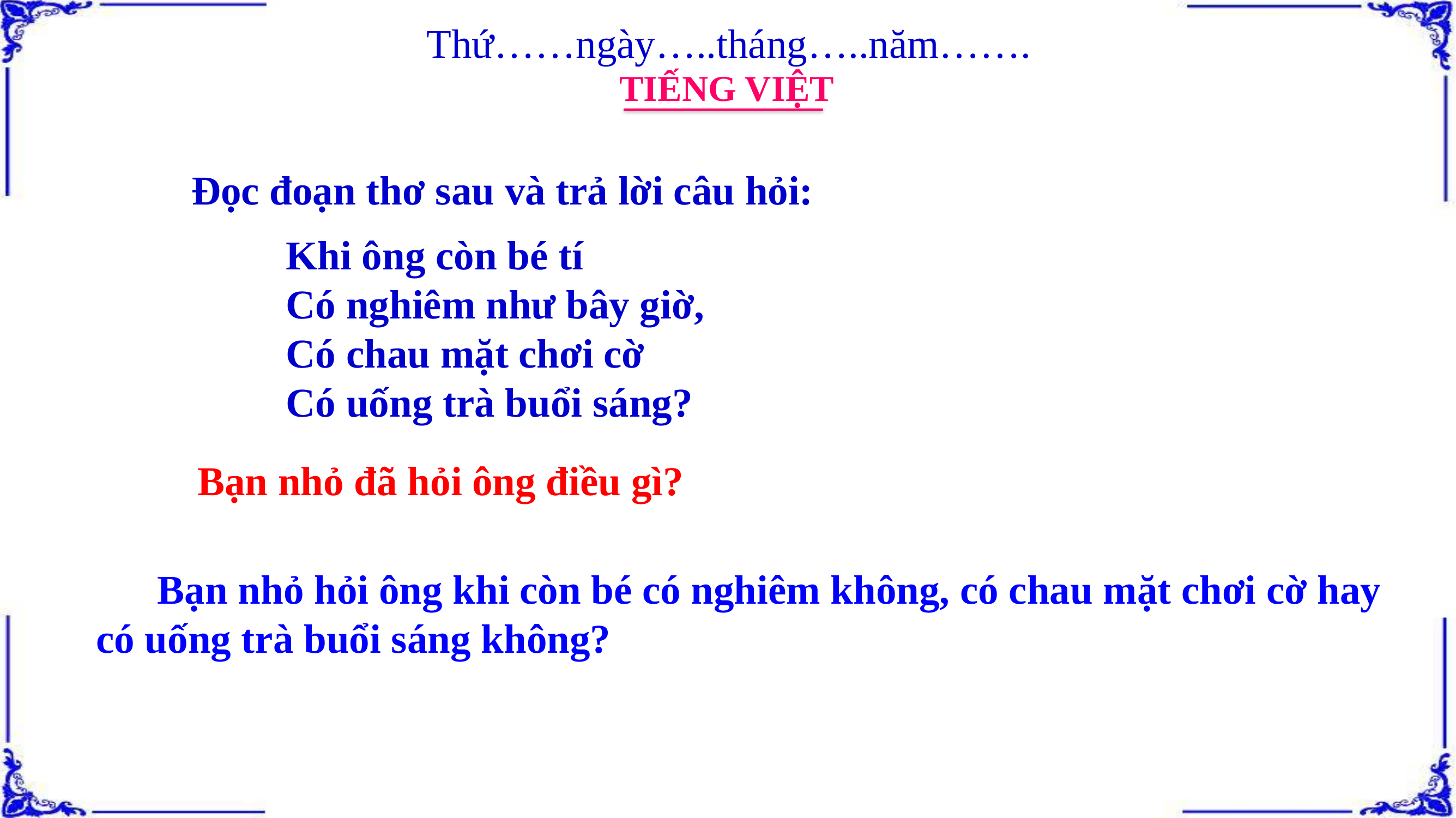

Thứ……ngày…..tháng…..năm…….
TIẾNG VIỆT
Đọc đoạn thơ sau và trả lời câu hỏi:
Khi ông còn bé tí
Có nghiêm như bây giờ,
Có chau mặt chơi cờ
Có uống trà buổi sáng?
Bạn nhỏ đã hỏi ông điều gì?
      Bạn nhỏ hỏi ông khi còn bé có nghiêm không, có chau mặt chơi cờ hay có uống trà buổi sáng không?